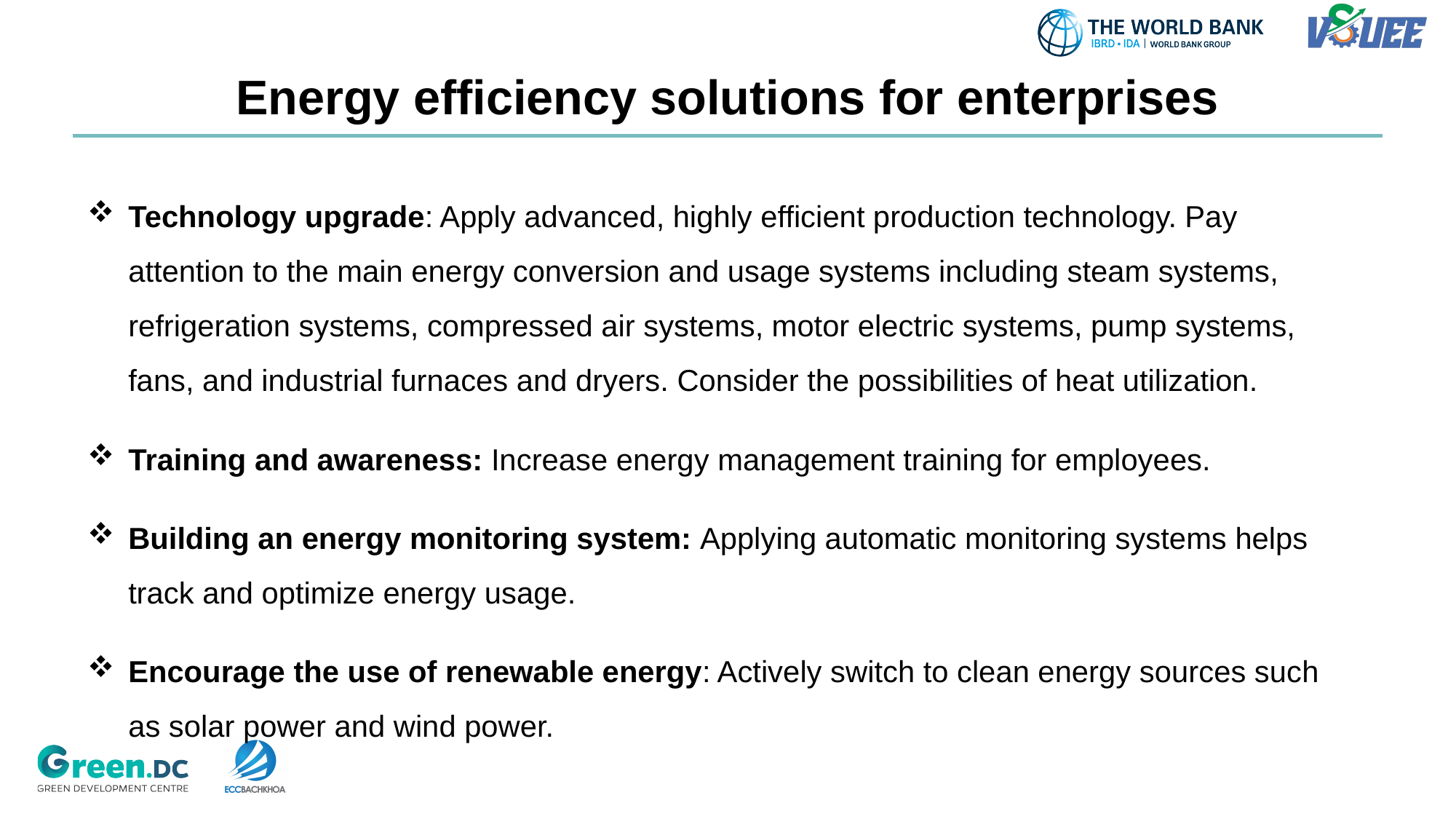

# Energy efficiency solutions for enterprises
Technology upgrade: Apply advanced, highly efficient production technology. Pay attention to the main energy conversion and usage systems including steam systems, refrigeration systems, compressed air systems, motor electric systems, pump systems, fans, and industrial furnaces and dryers. Consider the possibilities of heat utilization.
Training and awareness: Increase energy management training for employees.
Building an energy monitoring system: Applying automatic monitoring systems helps track and optimize energy usage.
Encourage the use of renewable energy: Actively switch to clean energy sources such as solar power and wind power.